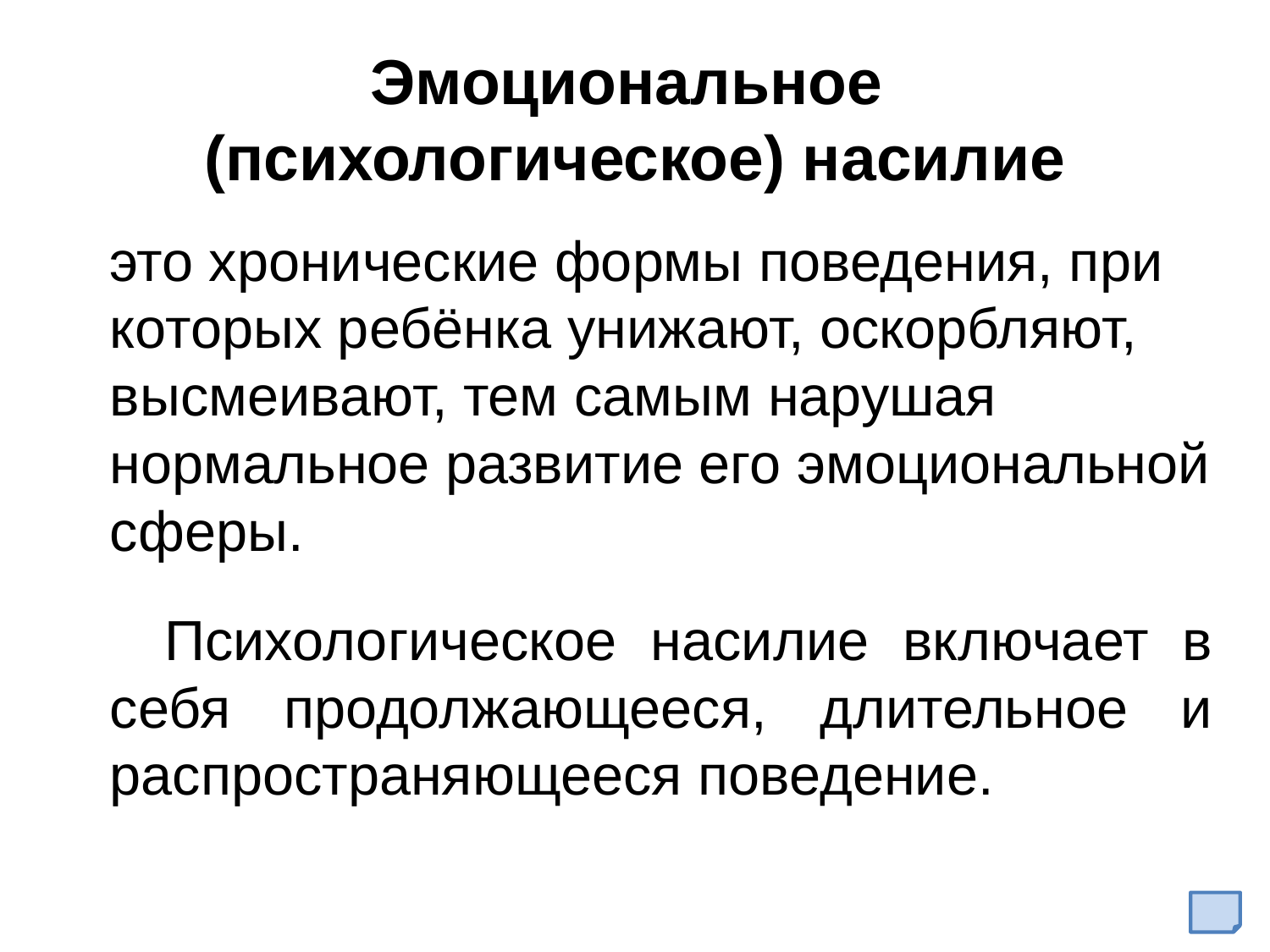

# Эмоциональное (психологическое) насилие
   это хронические формы поведения, при которых ребёнка унижают, оскорбляют, высмеивают, тем самым нарушая нормальное развитие его эмоциональной сферы.

   Психологическое насилие включает в себя продолжающееся, длительное и распространяющееся поведение.